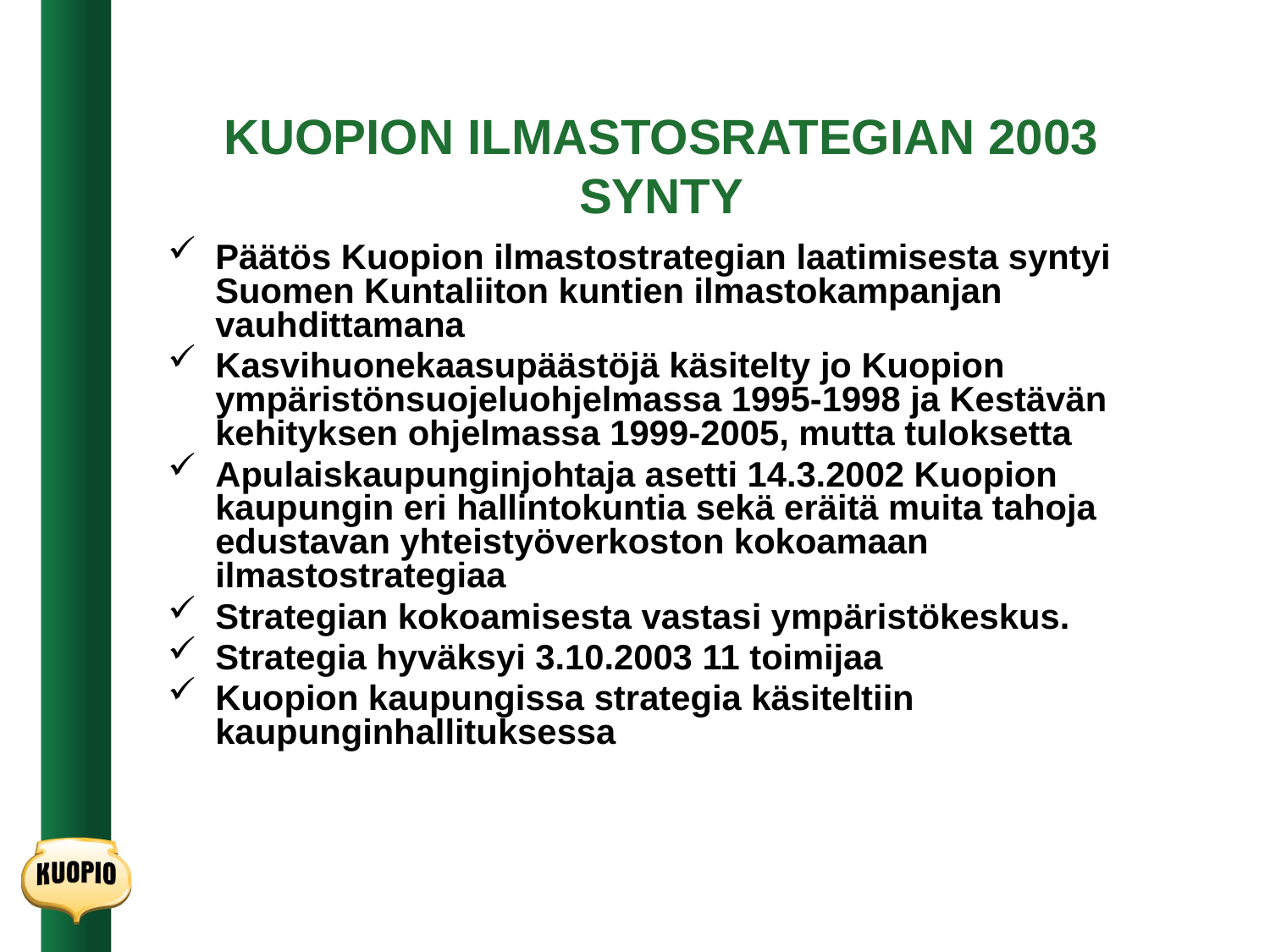

# KUOPION ILMASTOSRATEGIAN 2003 SYNTY
Päätös Kuopion ilmastostrategian laatimisesta syntyi Suomen Kuntaliiton kuntien ilmastokampanjan vauhdittamana
Kasvihuonekaasupäästöjä käsitelty jo Kuopion ympäristönsuojeluohjelmassa 1995-1998 ja Kestävän kehityksen ohjelmassa 1999-2005, mutta tuloksetta
Apulaiskaupunginjohtaja asetti 14.3.2002 Kuopion kaupungin eri hallintokuntia sekä eräitä muita tahoja edustavan yhteistyöverkoston kokoamaan ilmastostrategiaa
Strategian kokoamisesta vastasi ympäristökeskus.
Strategia hyväksyi 3.10.2003 11 toimijaa
Kuopion kaupungissa strategia käsiteltiin kaupunginhallituksessa